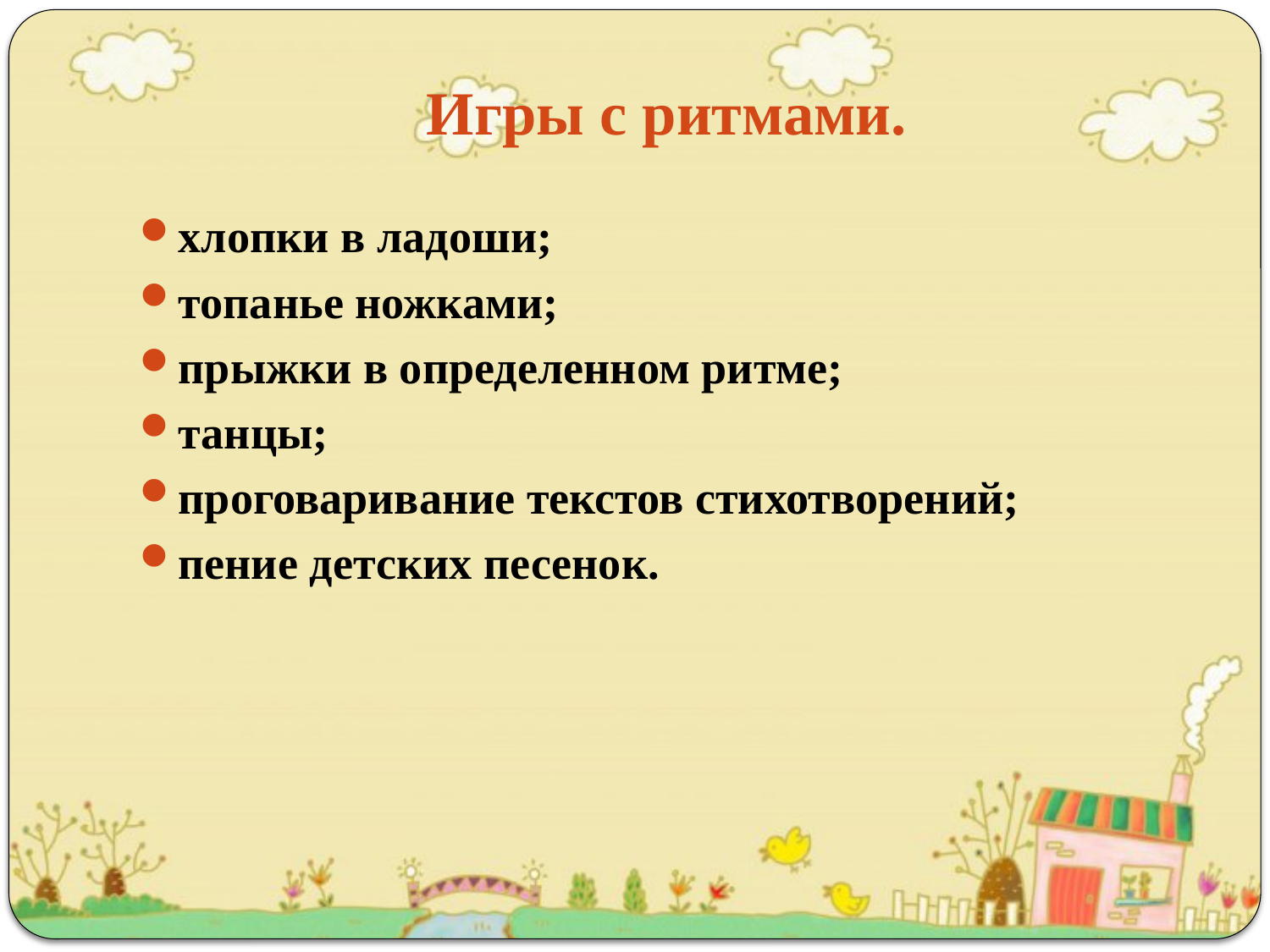

# Игры с ритмами.
хлопки в ладоши;
топанье ножками;
прыжки в определенном ритме;
танцы;
проговаривание текстов стихотворений;
пение детских песенок.